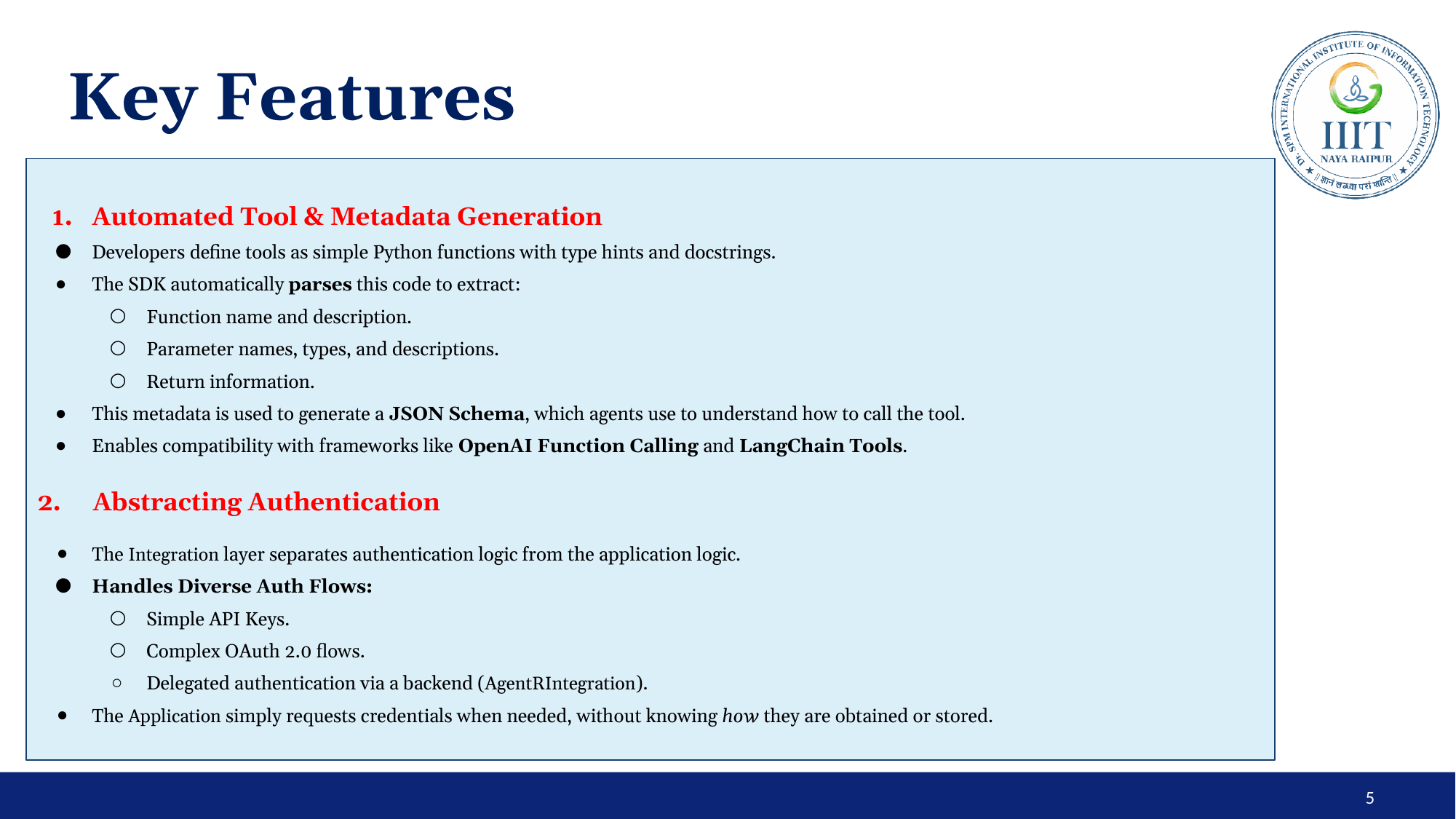

# Key Features
Automated Tool & Metadata Generation
Developers define tools as simple Python functions with type hints and docstrings.
The SDK automatically parses this code to extract:
Function name and description.
Parameter names, types, and descriptions.
Return information.
This metadata is used to generate a JSON Schema, which agents use to understand how to call the tool.
Enables compatibility with frameworks like OpenAI Function Calling and LangChain Tools.
2.     Abstracting Authentication
The Integration layer separates authentication logic from the application logic.
Handles Diverse Auth Flows:
Simple API Keys.
Complex OAuth 2.0 flows.
Delegated authentication via a backend (AgentRIntegration).
The Application simply requests credentials when needed, without knowing how they are obtained or stored.

5